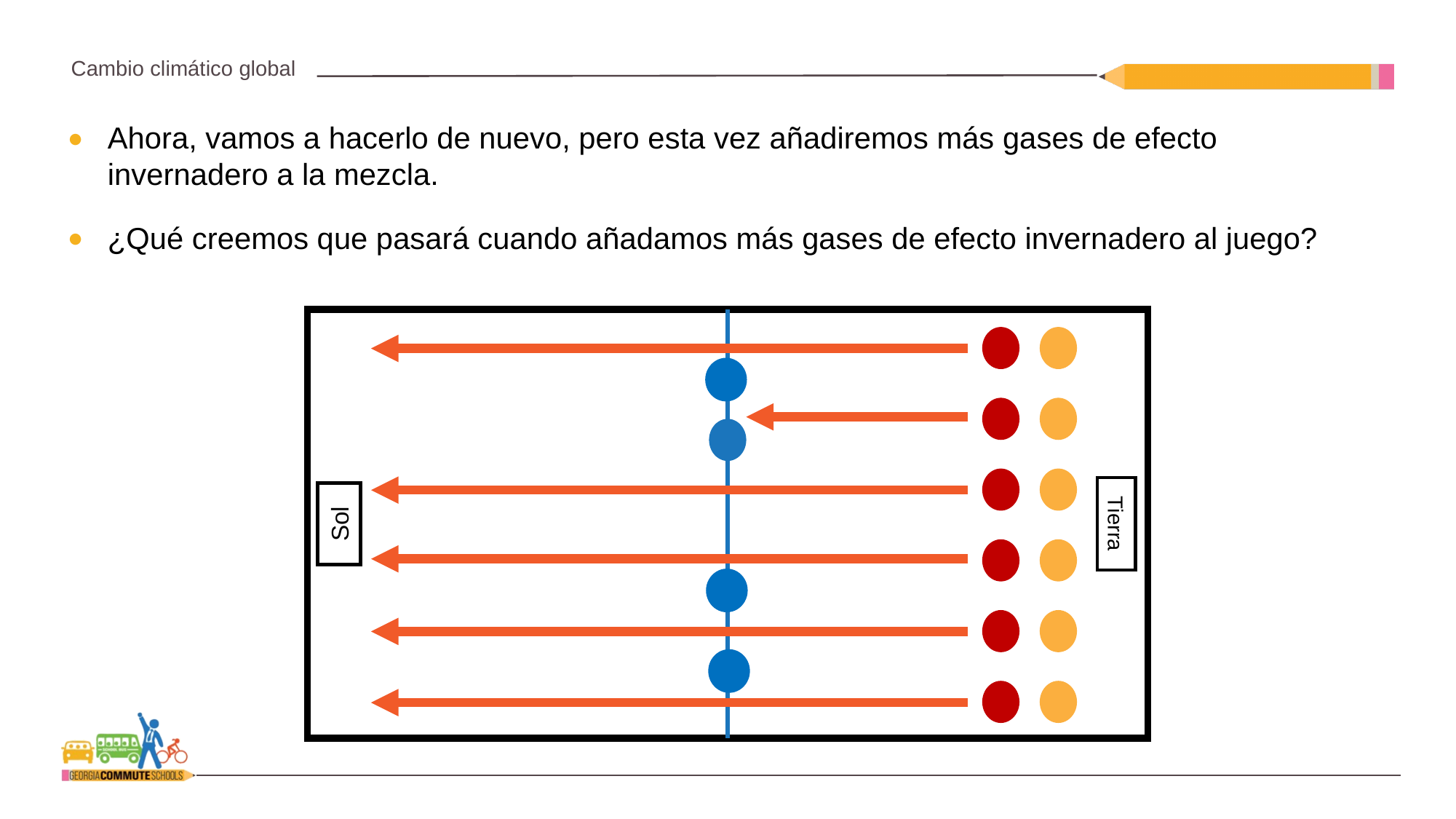

Ahora, vamos a hacerlo de nuevo, pero esta vez añadiremos más gases de efecto invernadero a la mezcla.
¿Qué creemos que pasará cuando añadamos más gases de efecto invernadero al juego?

Sol
Tierra